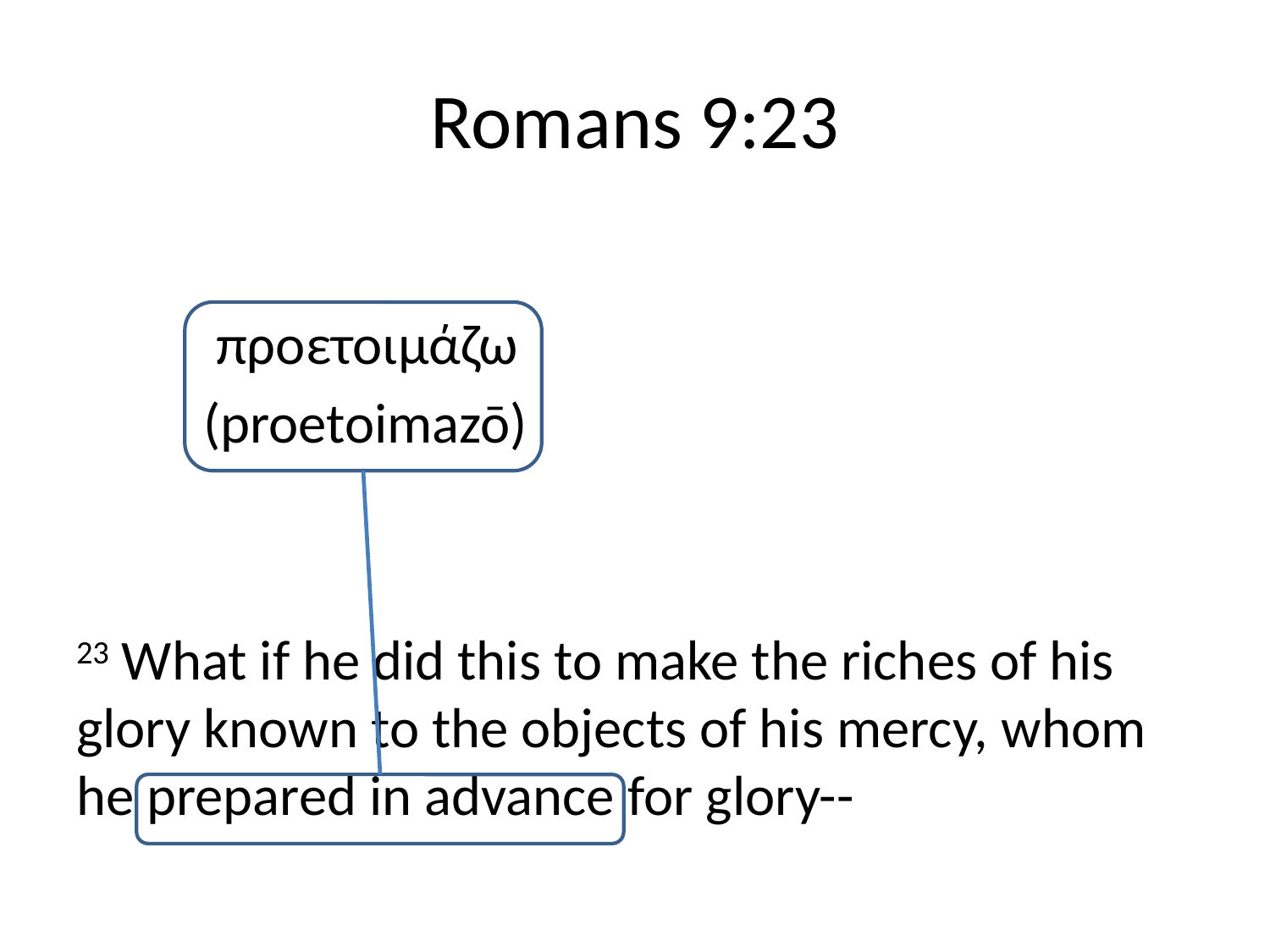

# Romans 9:23

	 προετοιμάζω
	(proetoimazō)

23 What if he did this to make the riches of his glory known to the objects of his mercy, whom he prepared in advance for glory--